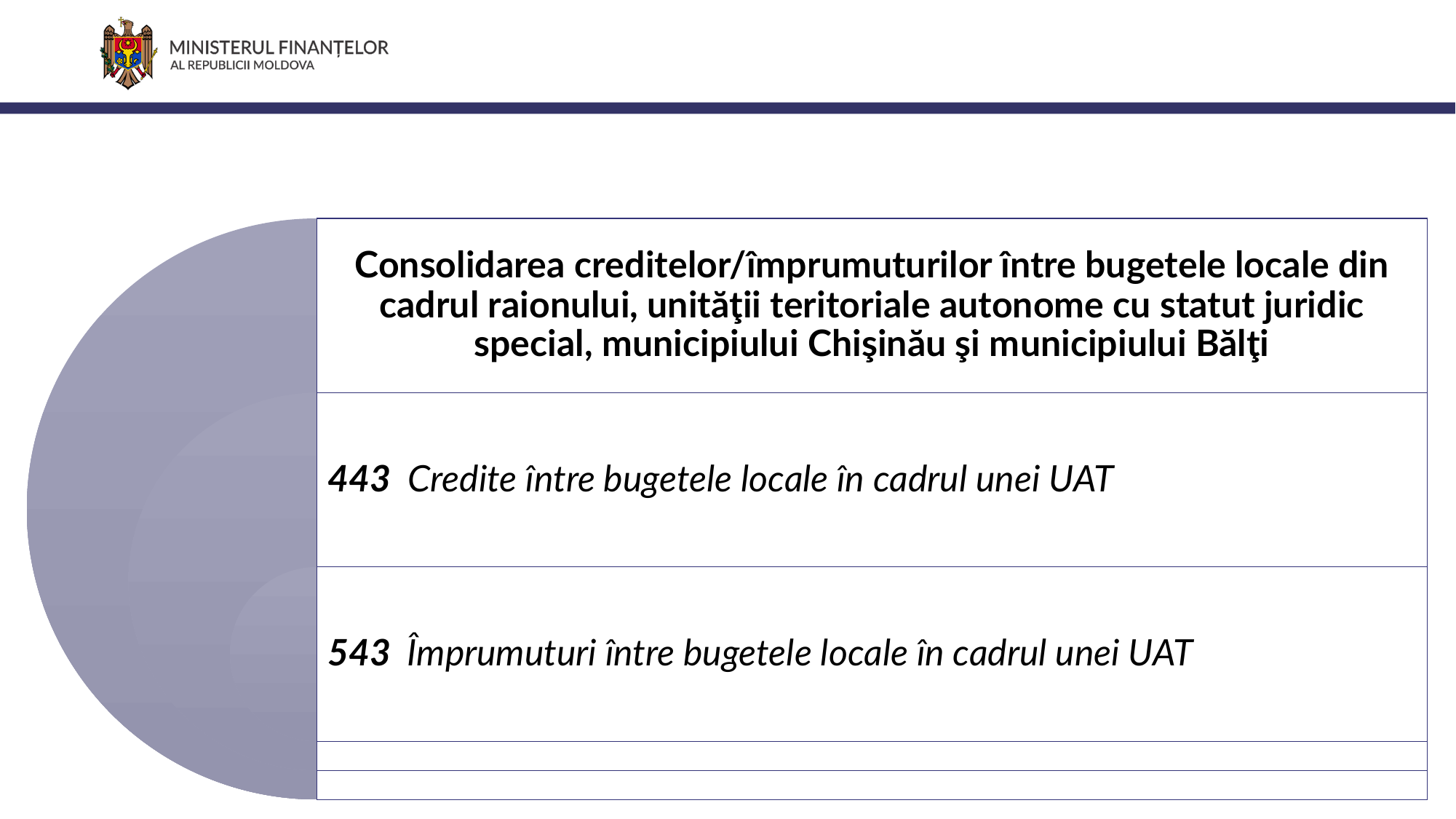

Consolidarea creditelor/împrumuturilor între bugetele locale din cadrul raionului, unităţii teritoriale autonome cu statut juridic special, municipiului Chişinău şi municipiului Bălţi
443  Credite între bugetele locale în cadrul unei UAT
543  Împrumuturi între bugetele locale în cadrul unei UAT